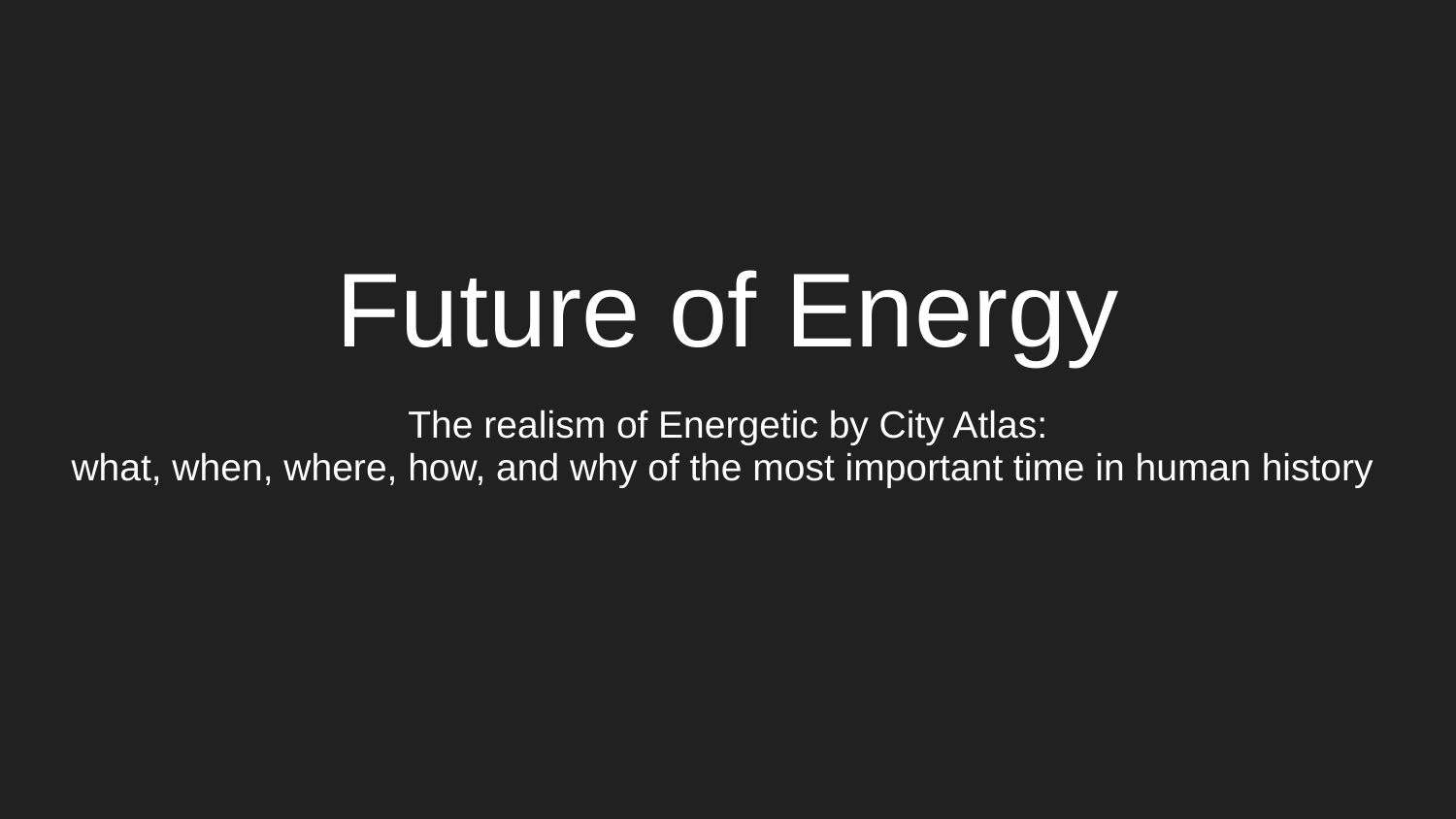

# Future of Energy
The realism of Energetic by City Atlas:
what, when, where, how, and why of the most important time in human history